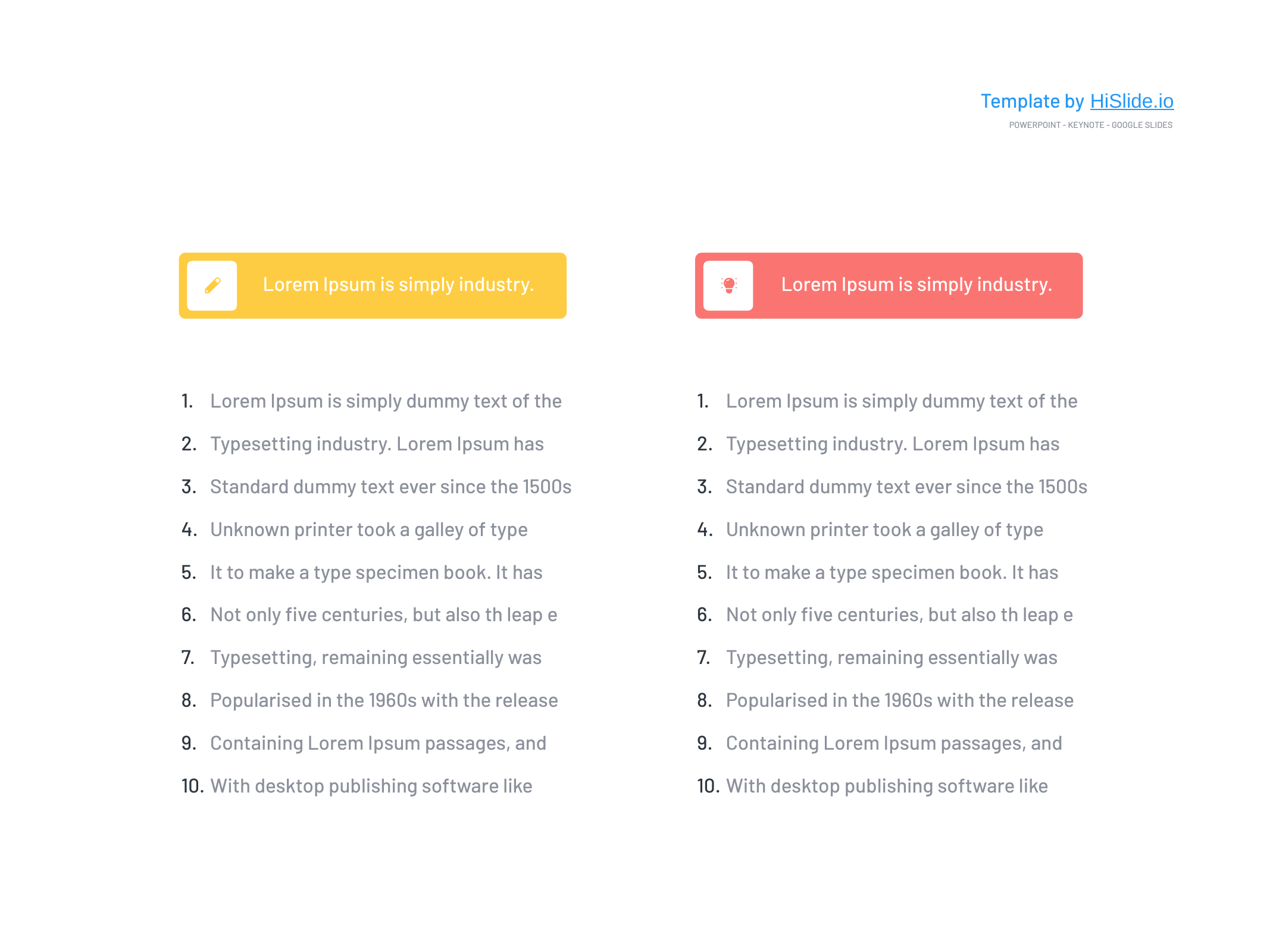

Template by HiSlide.io
PowerPoint - Keynote - Google Slides

Lorem Ipsum is simply industry.
Lorem Ipsum is simply industry.

Lorem Ipsum is simply dummy text of the
Typesetting industry. Lorem Ipsum has
Standard dummy text ever since the 1500s
Unknown printer took a galley of type
It to make a type specimen book. It has
Not only five centuries, but also th leap e
Typesetting, remaining essentially was
Popularised in the 1960s with the release
Containing Lorem Ipsum passages, and
With desktop publishing software like
Lorem Ipsum is simply dummy text of the
Typesetting industry. Lorem Ipsum has
Standard dummy text ever since the 1500s
Unknown printer took a galley of type
It to make a type specimen book. It has
Not only five centuries, but also th leap e
Typesetting, remaining essentially was
Popularised in the 1960s with the release
Containing Lorem Ipsum passages, and
With desktop publishing software like